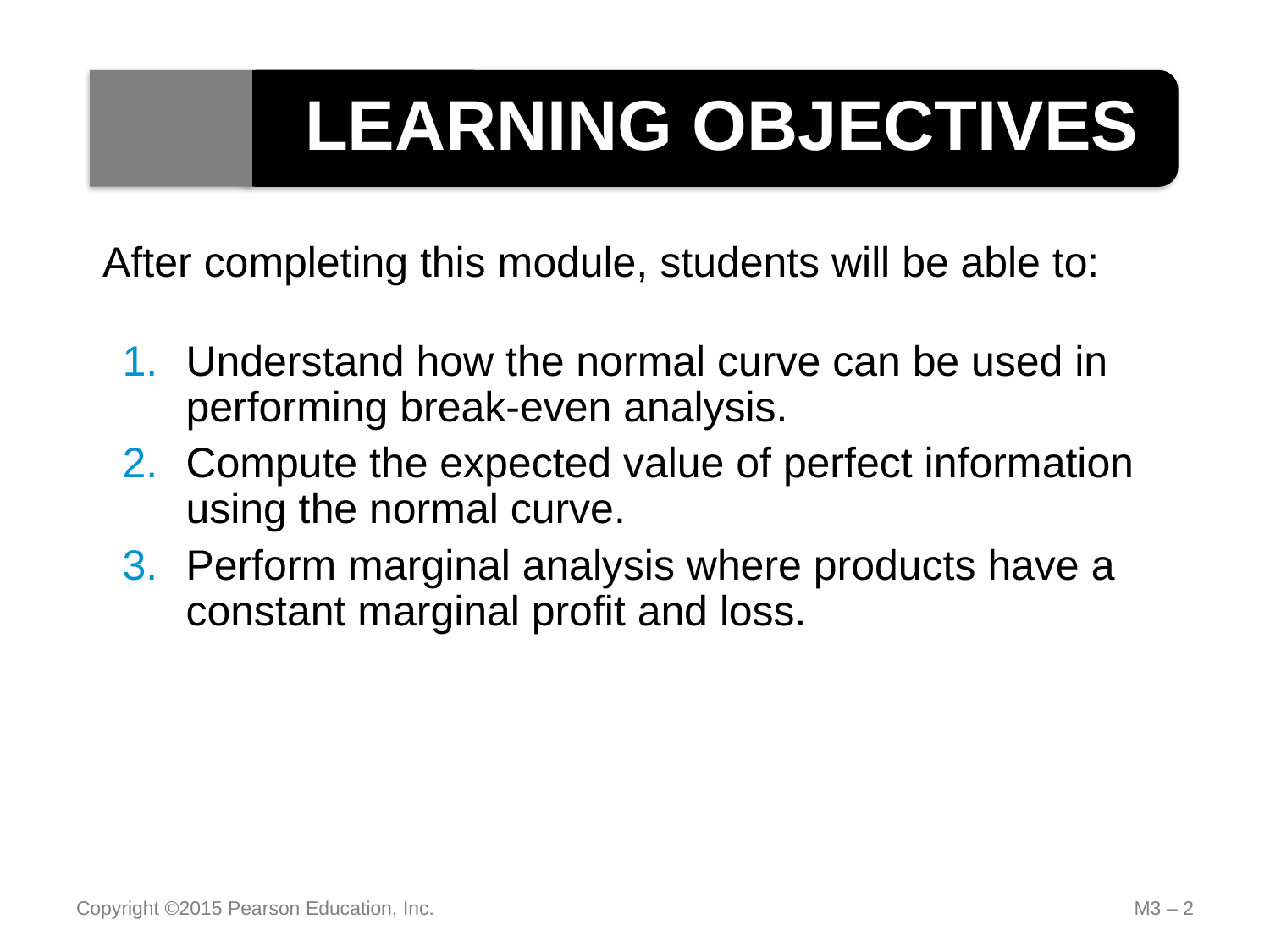

LEARNING OBJECTIVES
After completing this module, students will be able to:
Understand how the normal curve can be used in performing break-even analysis.
Compute the expected value of perfect information using the normal curve.
Perform marginal analysis where products have a constant marginal profit and loss.
Copyright ©2015 Pearson Education, Inc.
M3 – 2